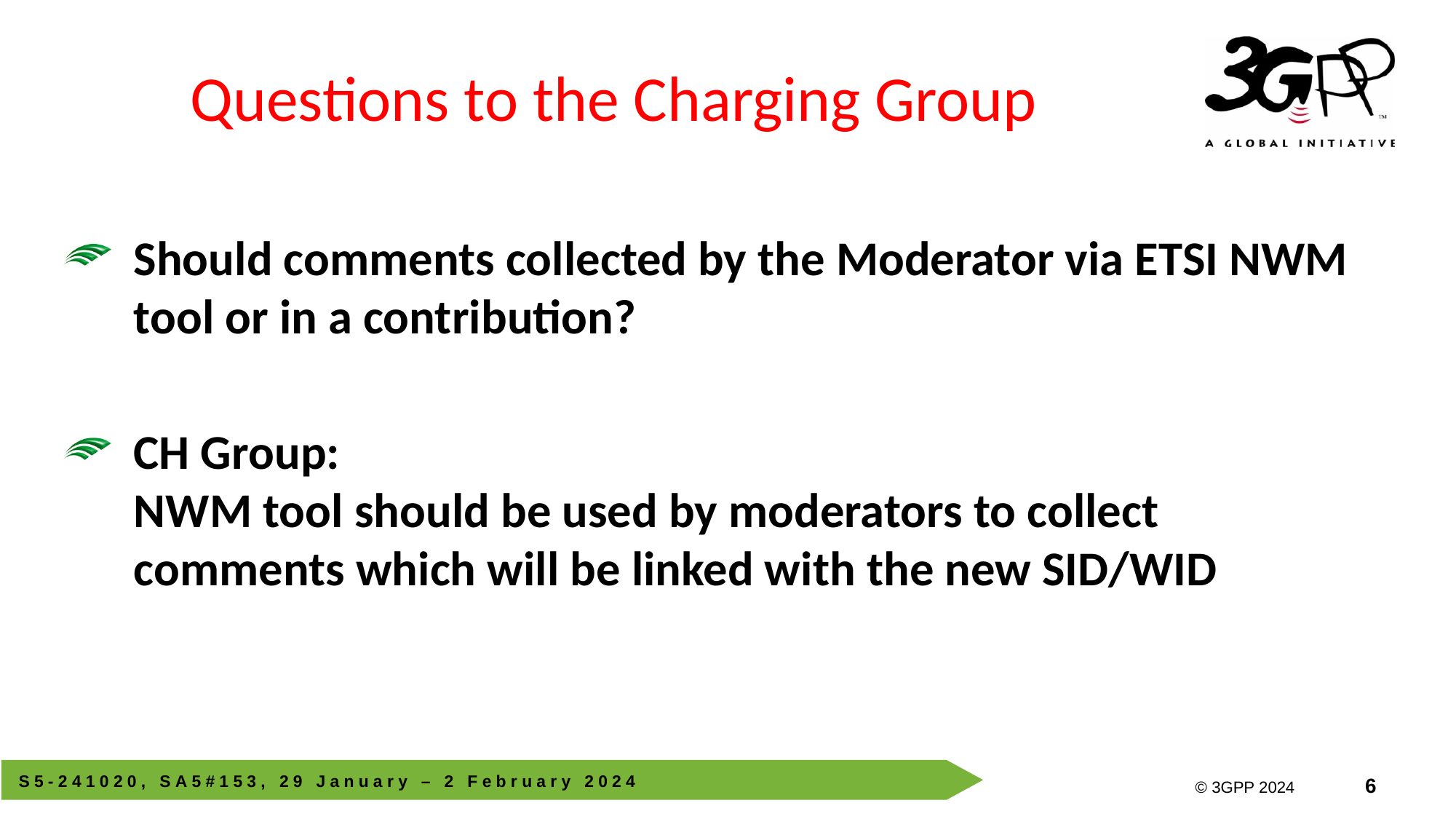

# Questions to the Charging Group
Should comments collected by the Moderator via ETSI NWM tool or in a contribution?

CH Group:
NWM tool should be used by moderators to collect comments which will be linked with the new SID/WID